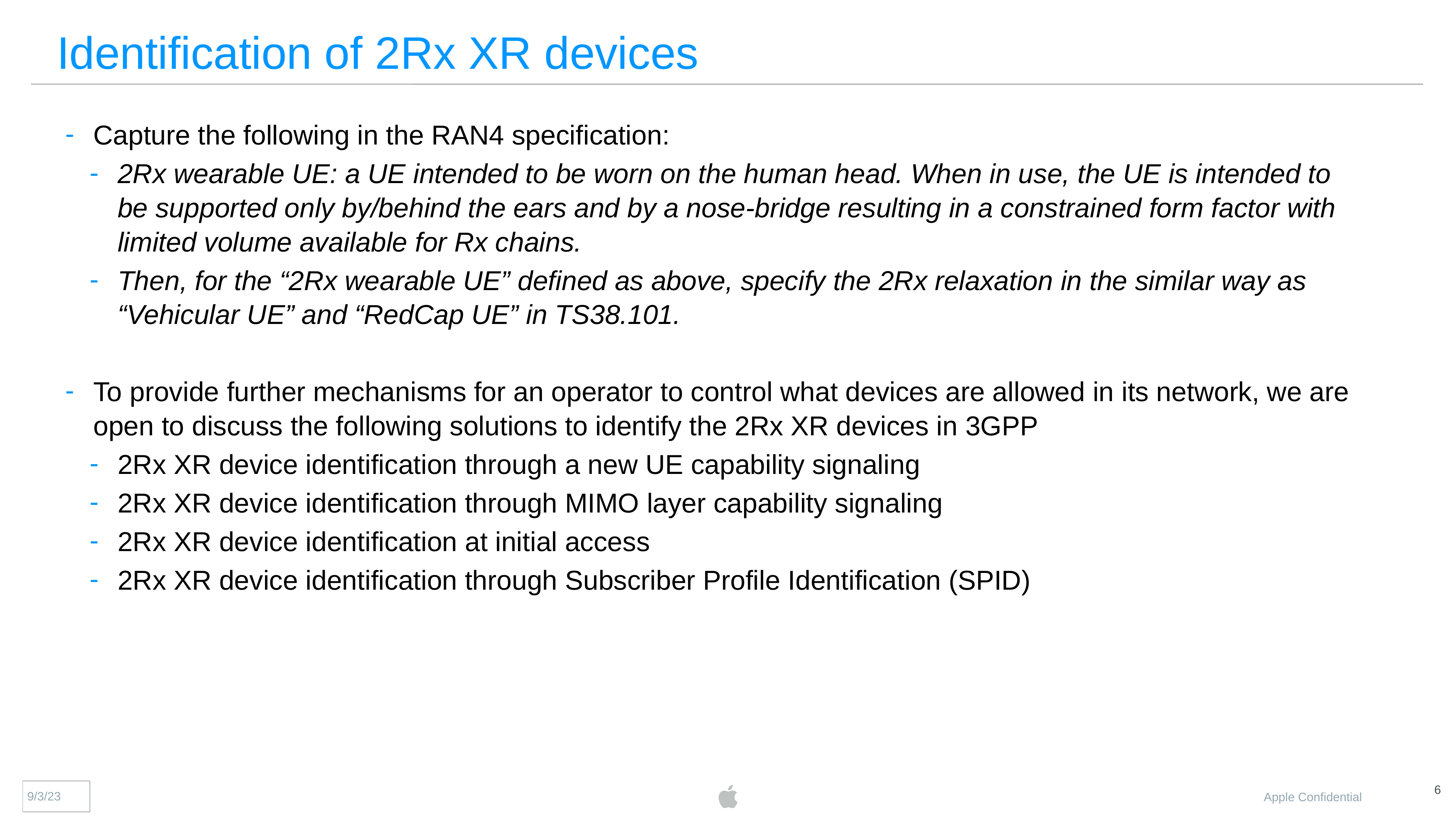

Identification of 2Rx XR devices
Capture the following in the RAN4 specification:
2Rx wearable UE: a UE intended to be worn on the human head. When in use, the UE is intended to be supported only by/behind the ears and by a nose-bridge resulting in a constrained form factor with limited volume available for Rx chains.
Then, for the “2Rx wearable UE” defined as above, specify the 2Rx relaxation in the similar way as “Vehicular UE” and “RedCap UE” in TS38.101.

To provide further mechanisms for an operator to control what devices are allowed in its network, we are open to discuss the following solutions to identify the 2Rx XR devices in 3GPP
2Rx XR device identification through a new UE capability signaling
2Rx XR device identification through MIMO layer capability signaling
2Rx XR device identification at initial access
2Rx XR device identification through Subscriber Profile Identification (SPID)
6